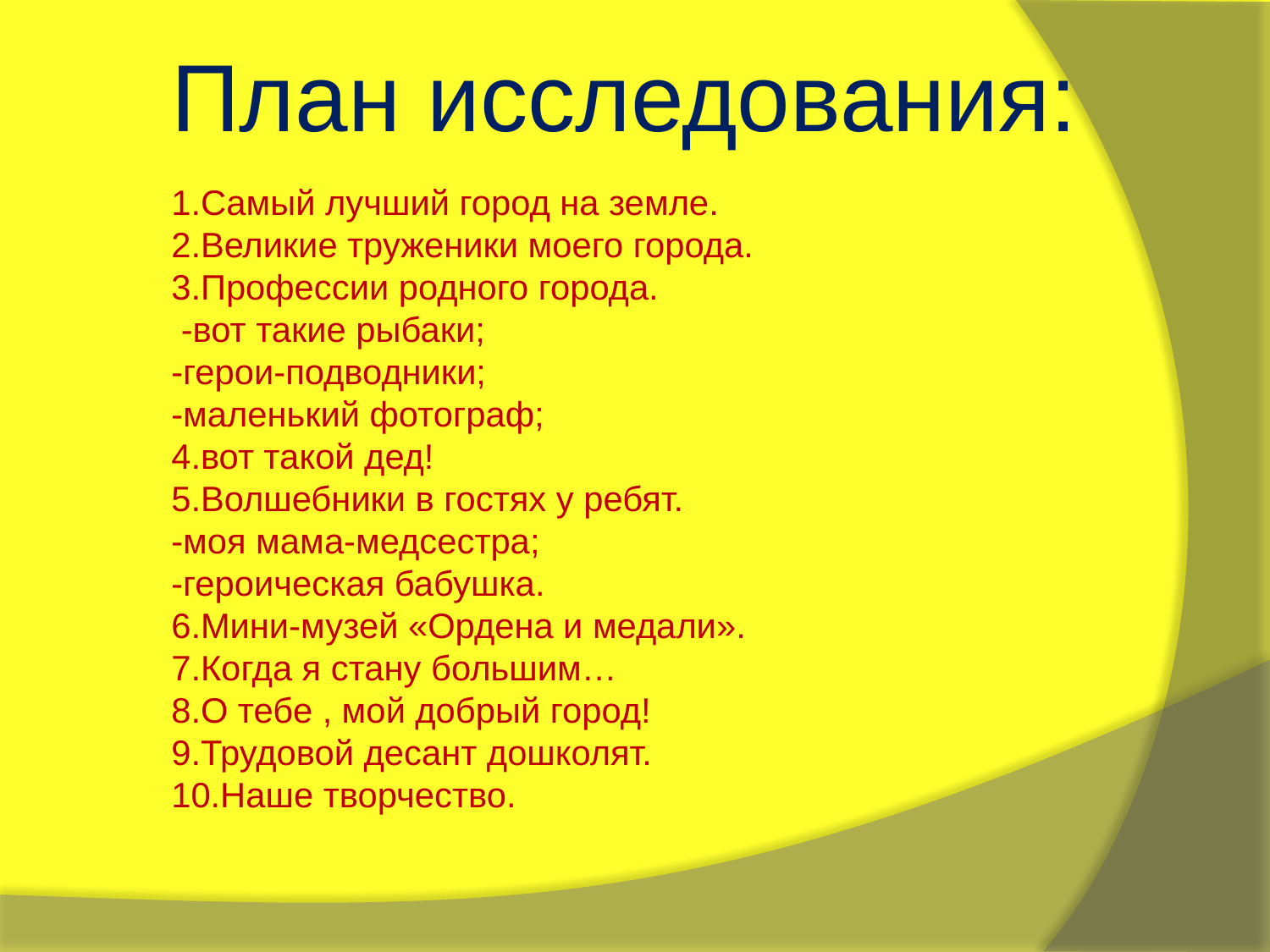

План исследования:

1.Самый лучший город на земле.
2.Великие труженики моего города.
3.Профессии родного города.
 -вот такие рыбаки;
-герои-подводники;
-маленький фотограф;
4.вот такой дед!
5.Волшебники в гостях у ребят.
-моя мама-медсестра;
-героическая бабушка.
6.Мини-музей «Ордена и медали».
7.Когда я стану большим…
8.О тебе , мой добрый город!
9.Трудовой десант дошколят.
10.Наше творчество.